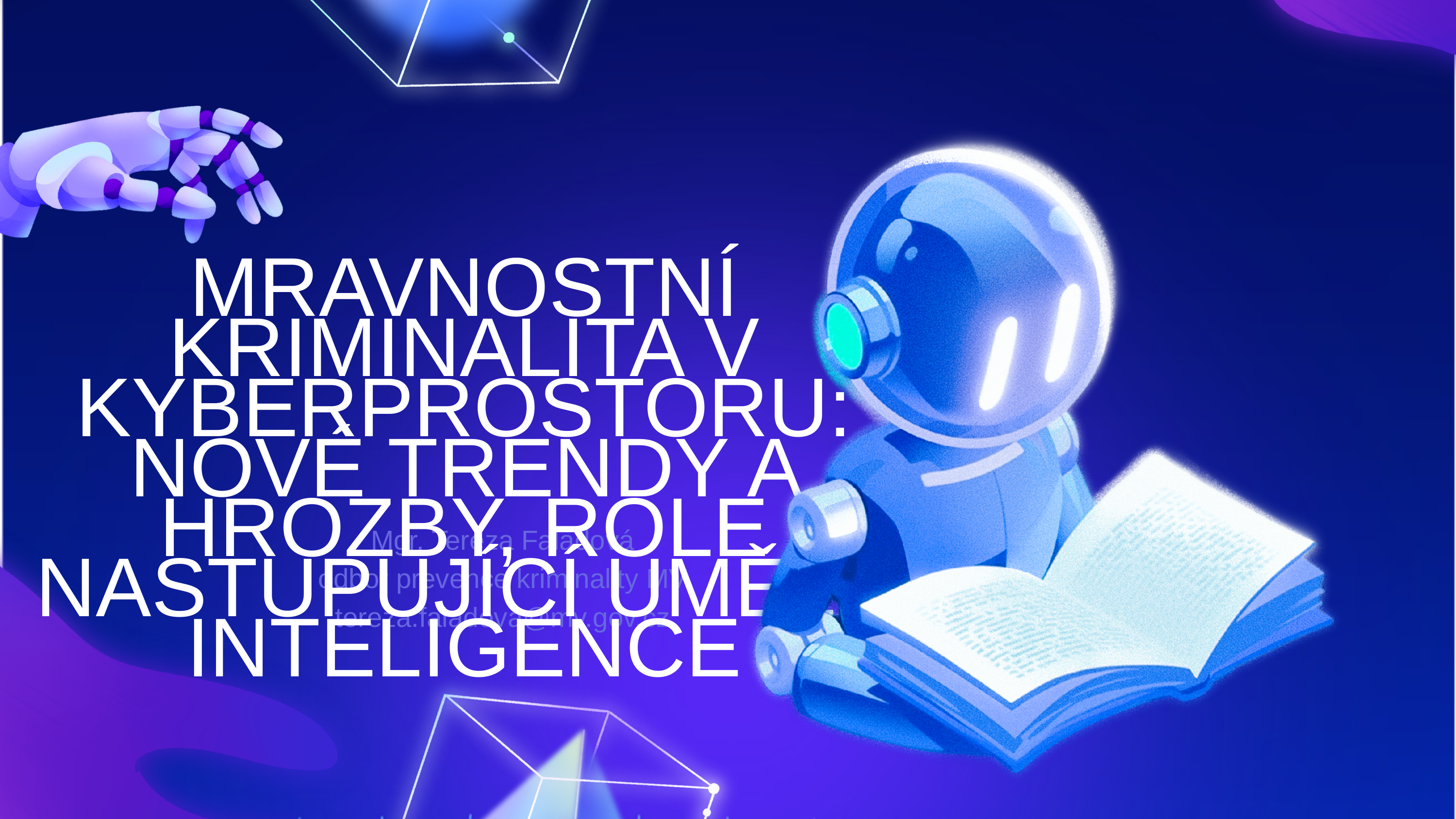

MRAVNOSTNÍ KRIMINALITA V KYBERPROSTORU: NOVÉ TRENDY A HROZBY, ROLE NASTUPUJÍCÍ UMĚLÉ INTELIGENCE

Mgr. Tereza Faladová
odbor prevence kriminality MV
tereza.faladova@mv.gov.cz